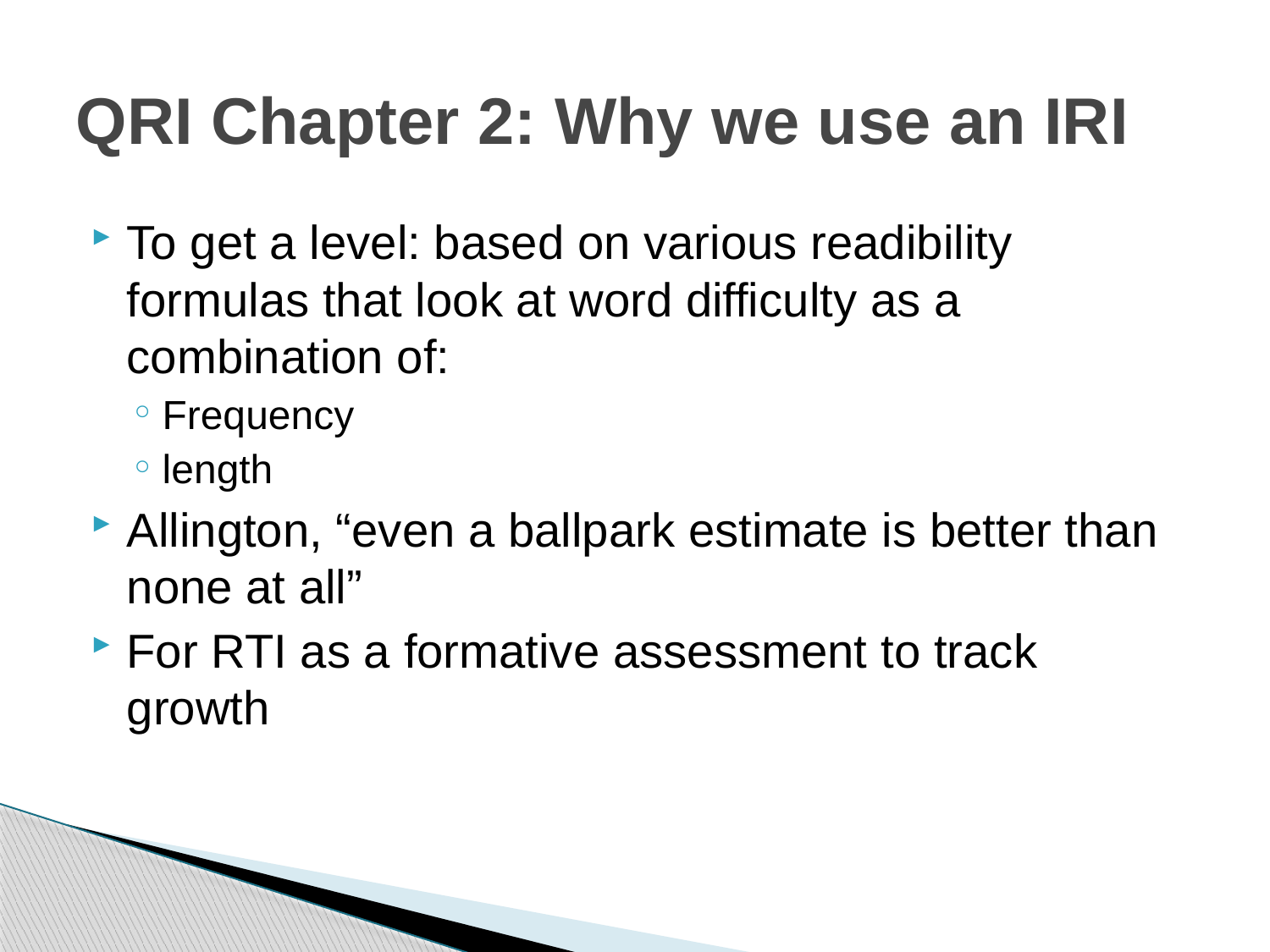

# QRI Chapter 2: Why we use an IRI
To get a level: based on various readibility formulas that look at word difficulty as a combination of:
Frequency
length
Allington, “even a ballpark estimate is better than none at all”
For RTI as a formative assessment to track growth